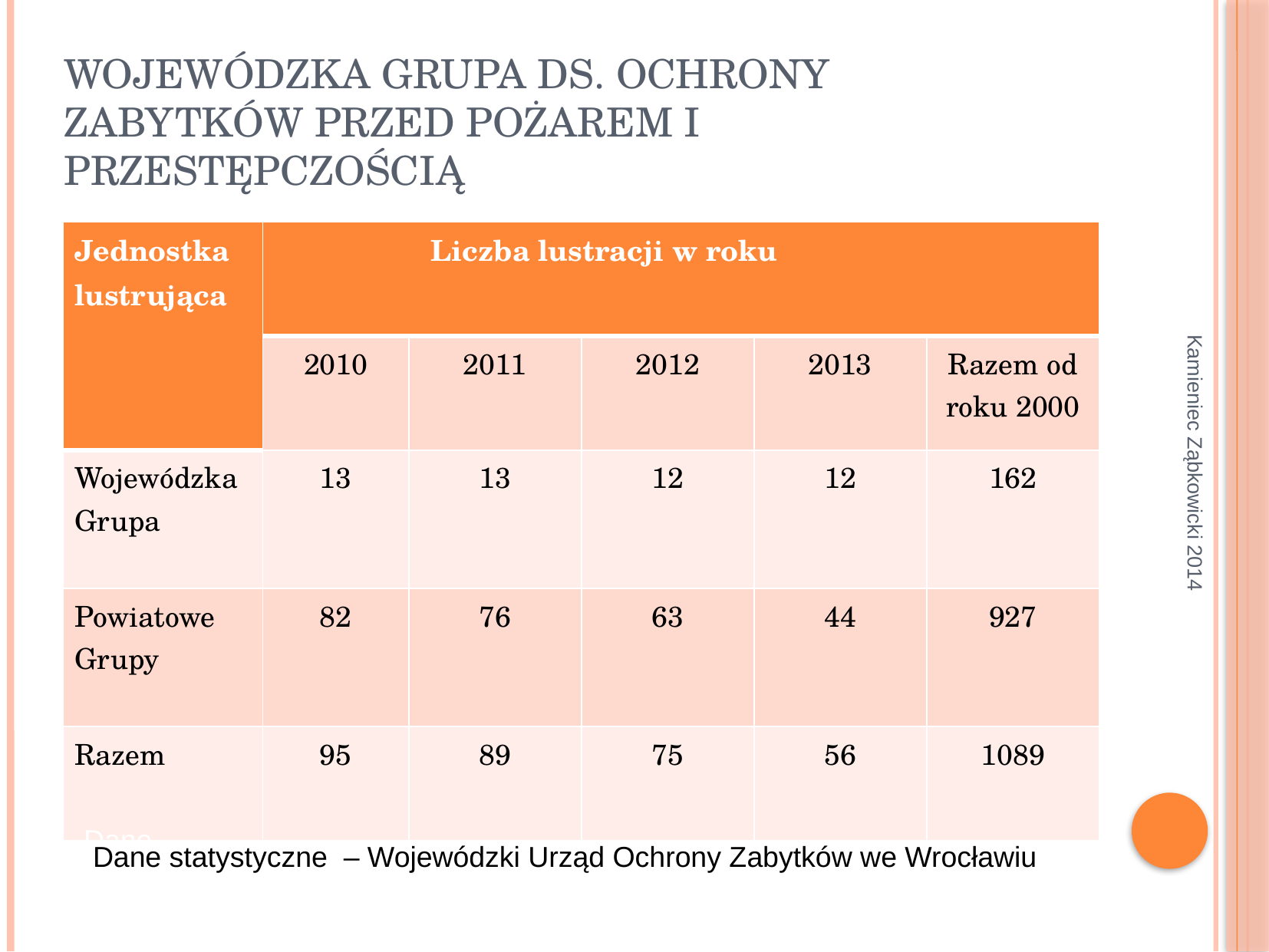

# Wojewódzka Grupa ds. Ochrony Zabytków przed Pożarem i przestępczością
| Jednostka lustrująca | Liczba lustracji w roku |  |  |  |  |
| --- | --- | --- | --- | --- | --- |
|  | 2010 | 2011 | 2012 | 2013 | Razem od roku 2000 |
| Wojewódzka Grupa | 13 | 13 | 12 | 12 | 162 |
| Powiatowe Grupy | 82 | 76 | 63 | 44 | 927 |
| Razem | 95 | 89 | 75 | 56 | 1089 |
Kamieniec Ząbkowicki 2014
Dane
Dane statystyczne  – Wojewódzki Urząd Ochrony Zabytków we Wrocławiu